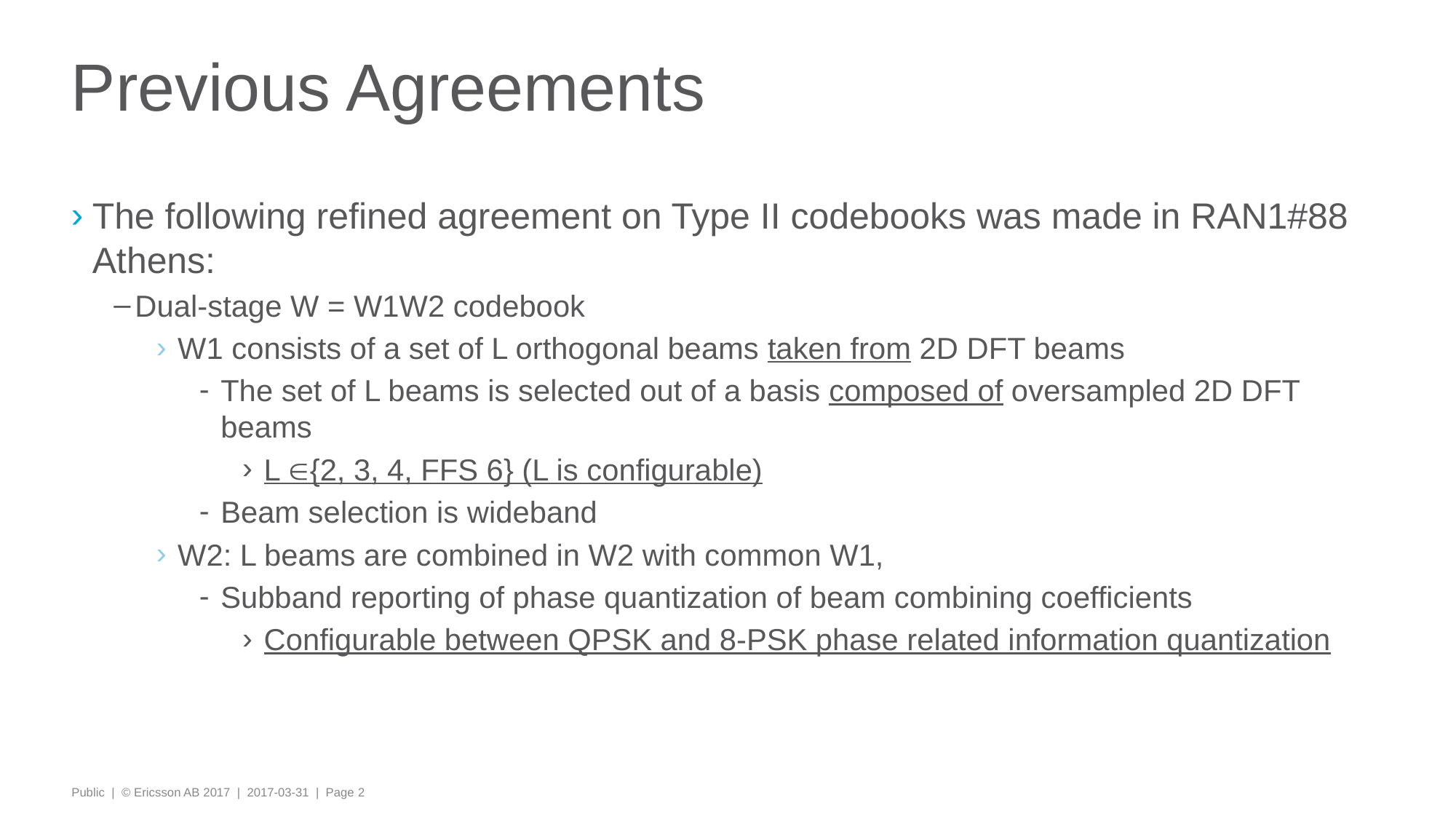

# Previous Agreements
The following refined agreement on Type II codebooks was made in RAN1#88 Athens:
Dual-stage W = W1W2 codebook
W1 consists of a set of L orthogonal beams taken from 2D DFT beams
The set of L beams is selected out of a basis composed of oversampled 2D DFT beams
L ∈{2, 3, 4, FFS 6} (L is configurable)
Beam selection is wideband
W2: L beams are combined in W2 with common W1,
Subband reporting of phase quantization of beam combining coefficients
Configurable between QPSK and 8-PSK phase related information quantization